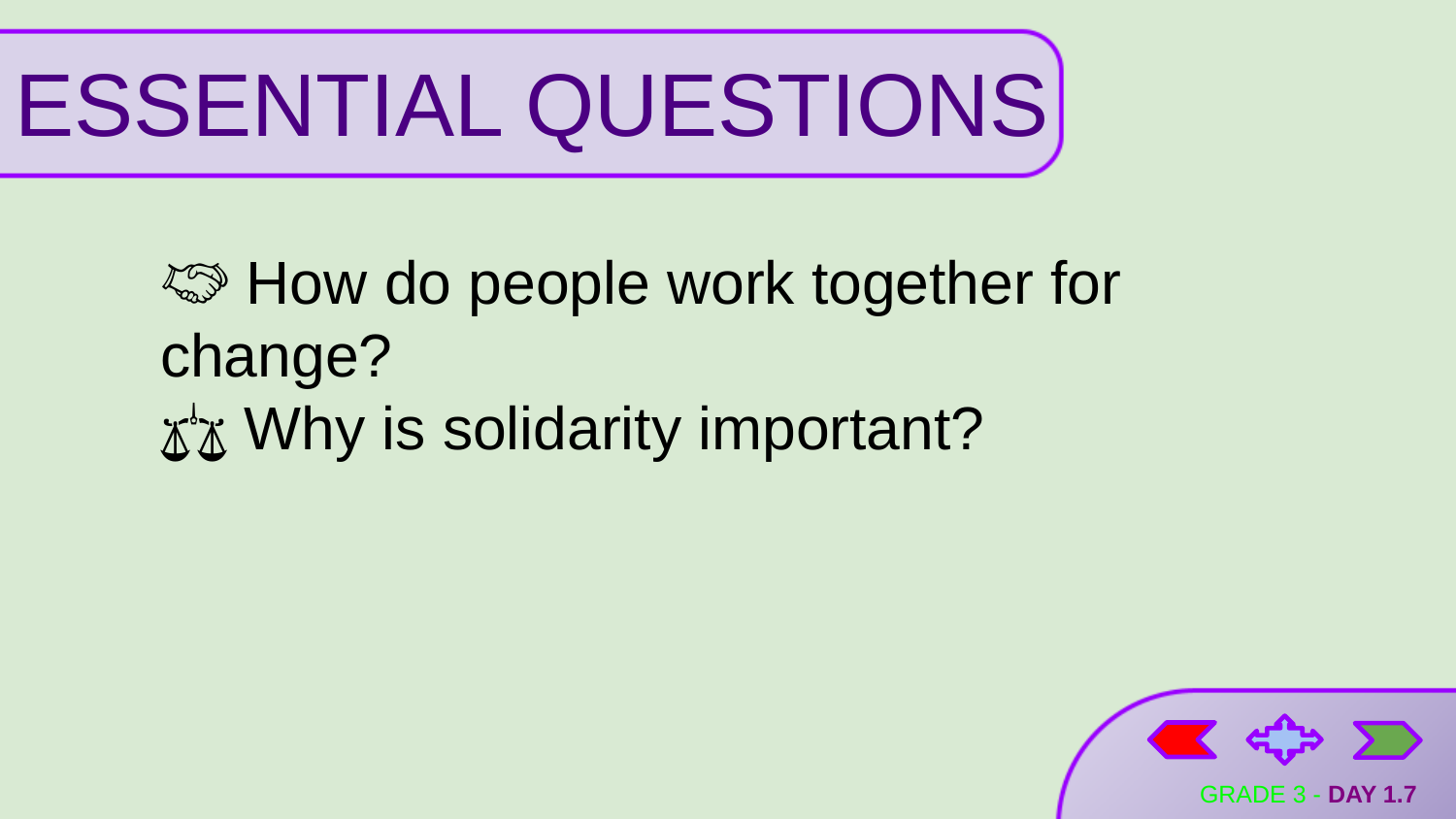

# ESSENTIAL QUESTIONS

🤝 How do people work together for change?
⚖️ Why is solidarity important?

GRADE 3 - DAY 1.7